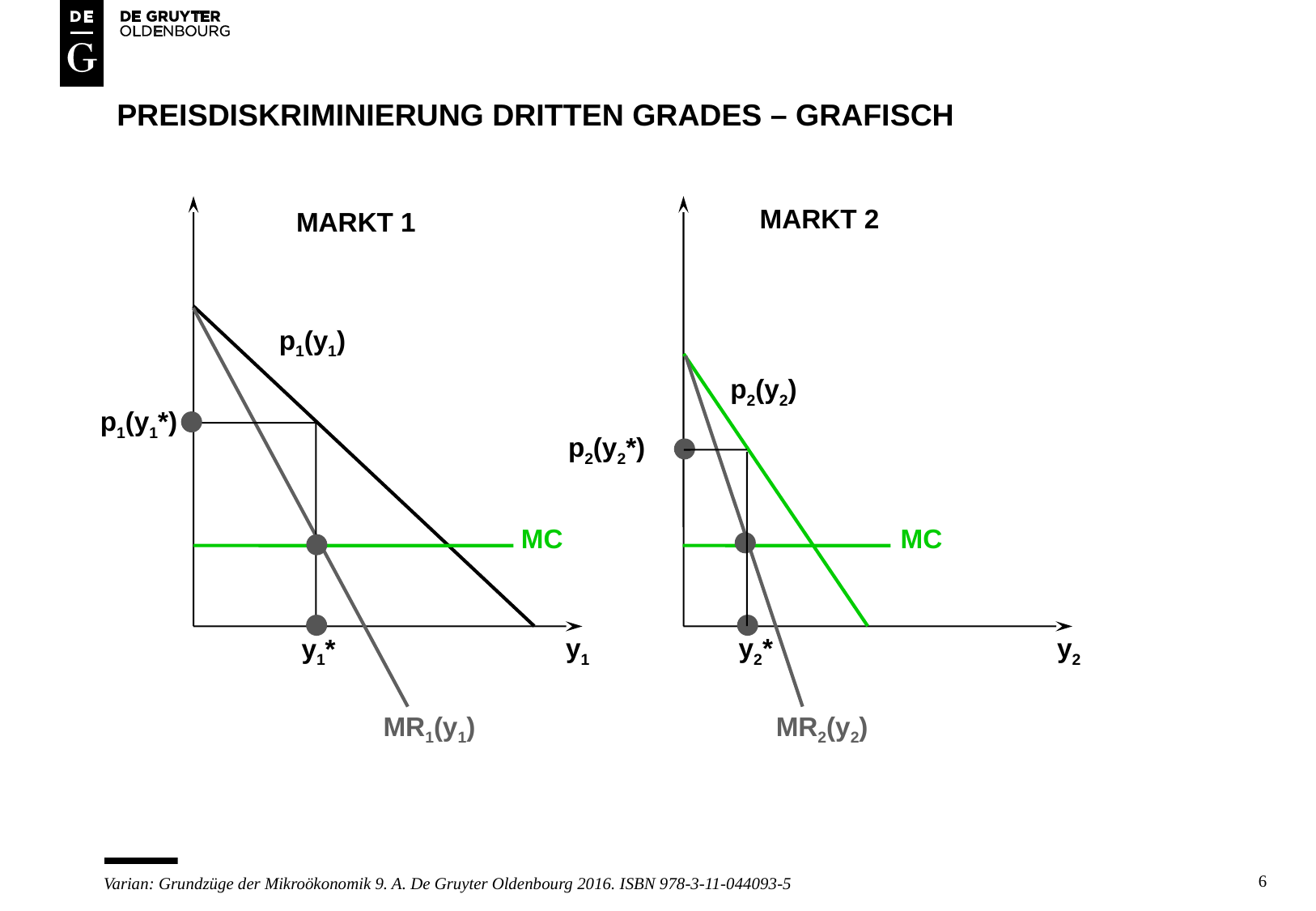

# PREISDISKRIMINIERUNG DRITTEN GRADES – GRAFISCH

MARKT 2

MARKT 1

p1(y1)

p2(y2)
p1(y1*)

p2(y2*)

MC
MC

y2*
y1
y2
y1*

MR1(y1)
MR2(y2)
6
Varian: Grundzüge der Mikroökonomik 9. A. De Gruyter Oldenbourg 2016. ISBN 978-3-11-044093-5